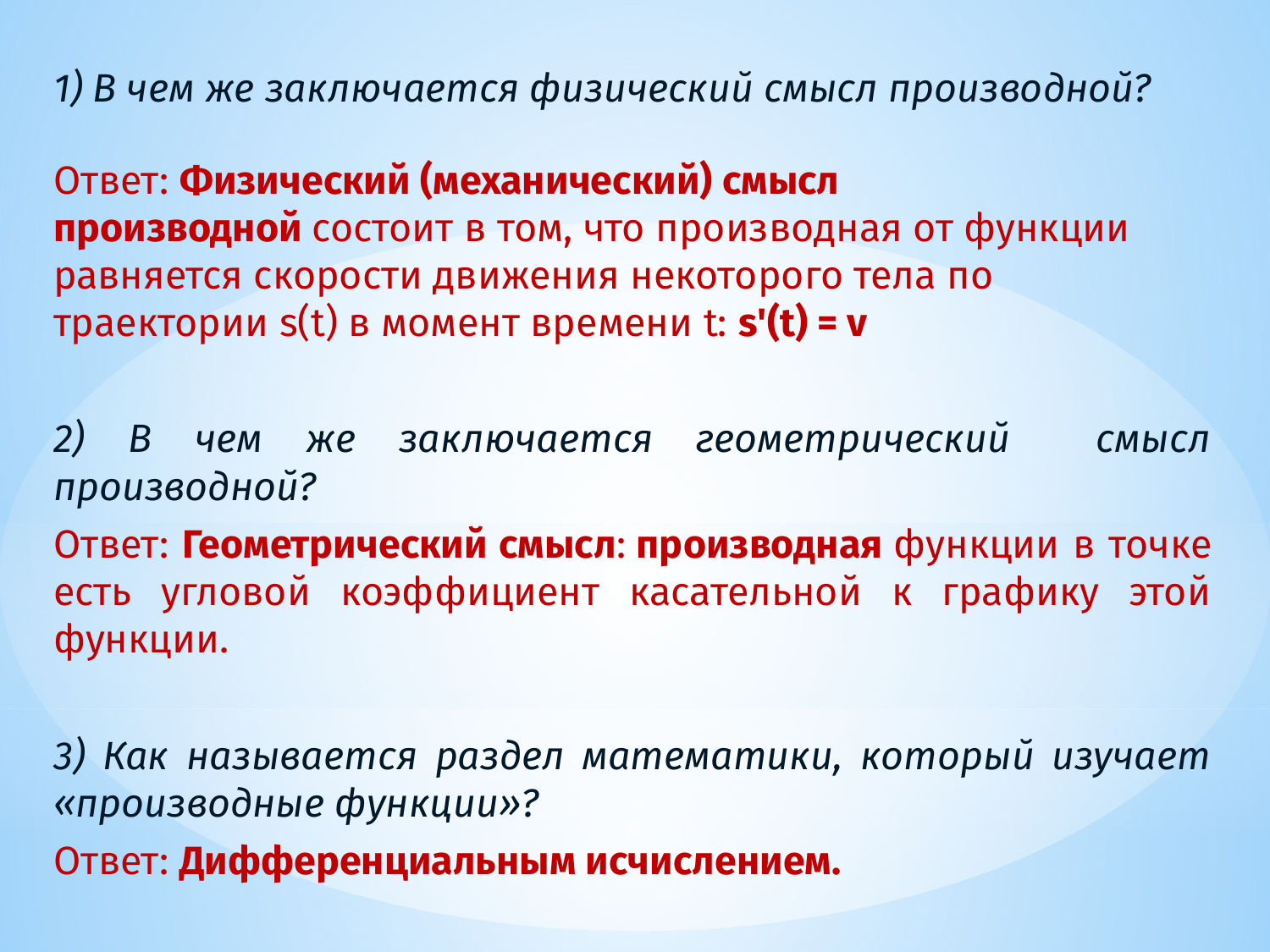

1) В чем же заключается физический смысл производной?

Ответ: Физический (механический) смысл производной состоит в том, что производная от функции равняется скорости движения некоторого тела по траектории s(t) в момент времени t: s'(t) = v

2) В чем же заключается геометрический  смысл производной?
Ответ: Геометрический смысл: производная функции в точке есть угловой коэффициент касательной к графику этой функции.

3) Как называется раздел математики, который изучает «производные функции»?
Ответ: Дифференциальным исчислением.